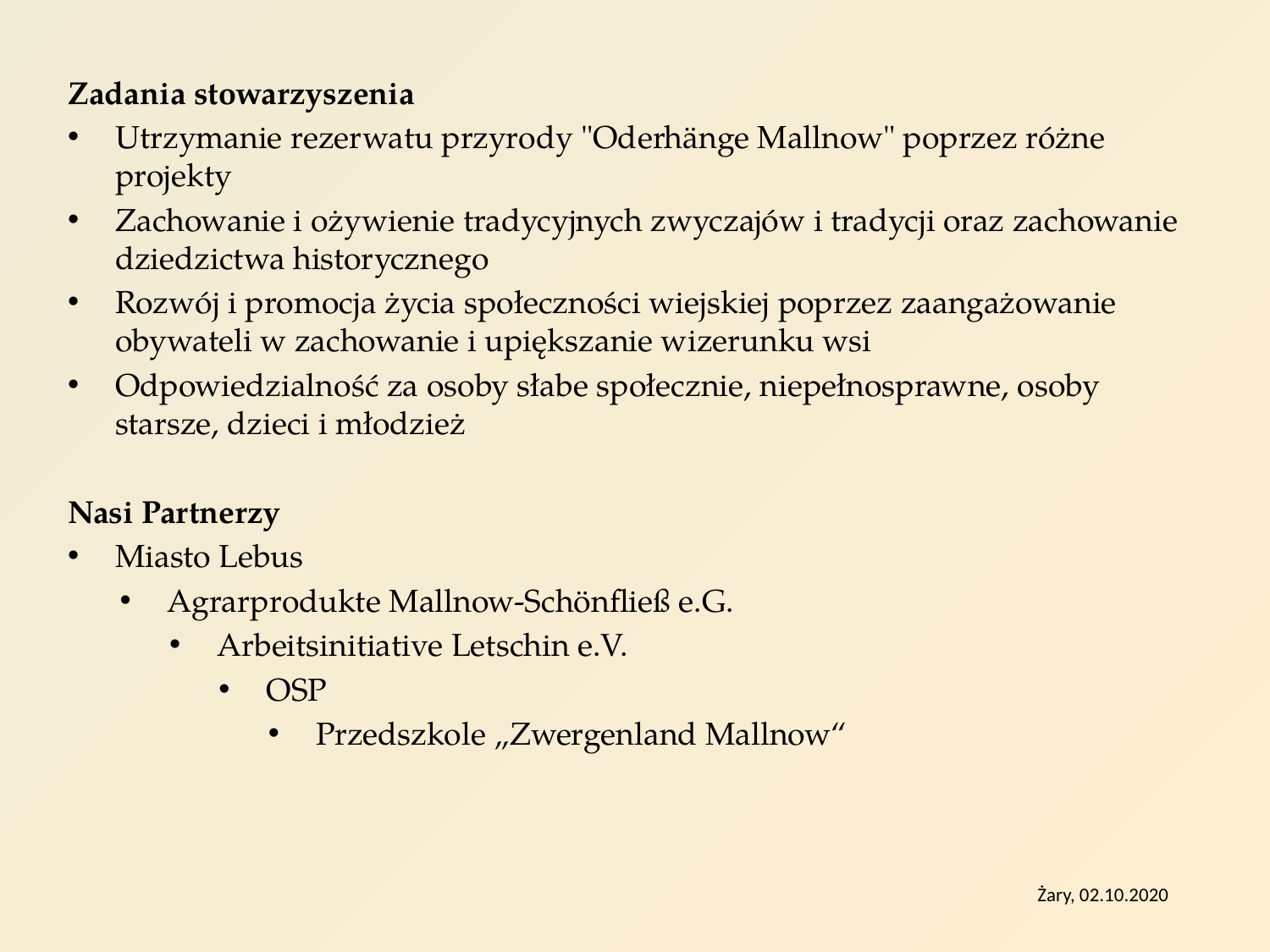

Zadania stowarzyszenia
Utrzymanie rezerwatu przyrody "Oderhänge Mallnow" poprzez różne projekty
Zachowanie i ożywienie tradycyjnych zwyczajów i tradycji oraz zachowanie dziedzictwa historycznego
Rozwój i promocja życia społeczności wiejskiej poprzez zaangażowanie obywateli w zachowanie i upiększanie wizerunku wsi
Odpowiedzialność za osoby słabe społecznie, niepełnosprawne, osoby starsze, dzieci i młodzież

Nasi Partnerzy
Miasto Lebus
Agrarprodukte Mallnow-Schönfließ e.G.
Arbeitsinitiative Letschin e.V.
OSP
Przedszkole „Zwergenland Mallnow“

Żary, 02.10.2020